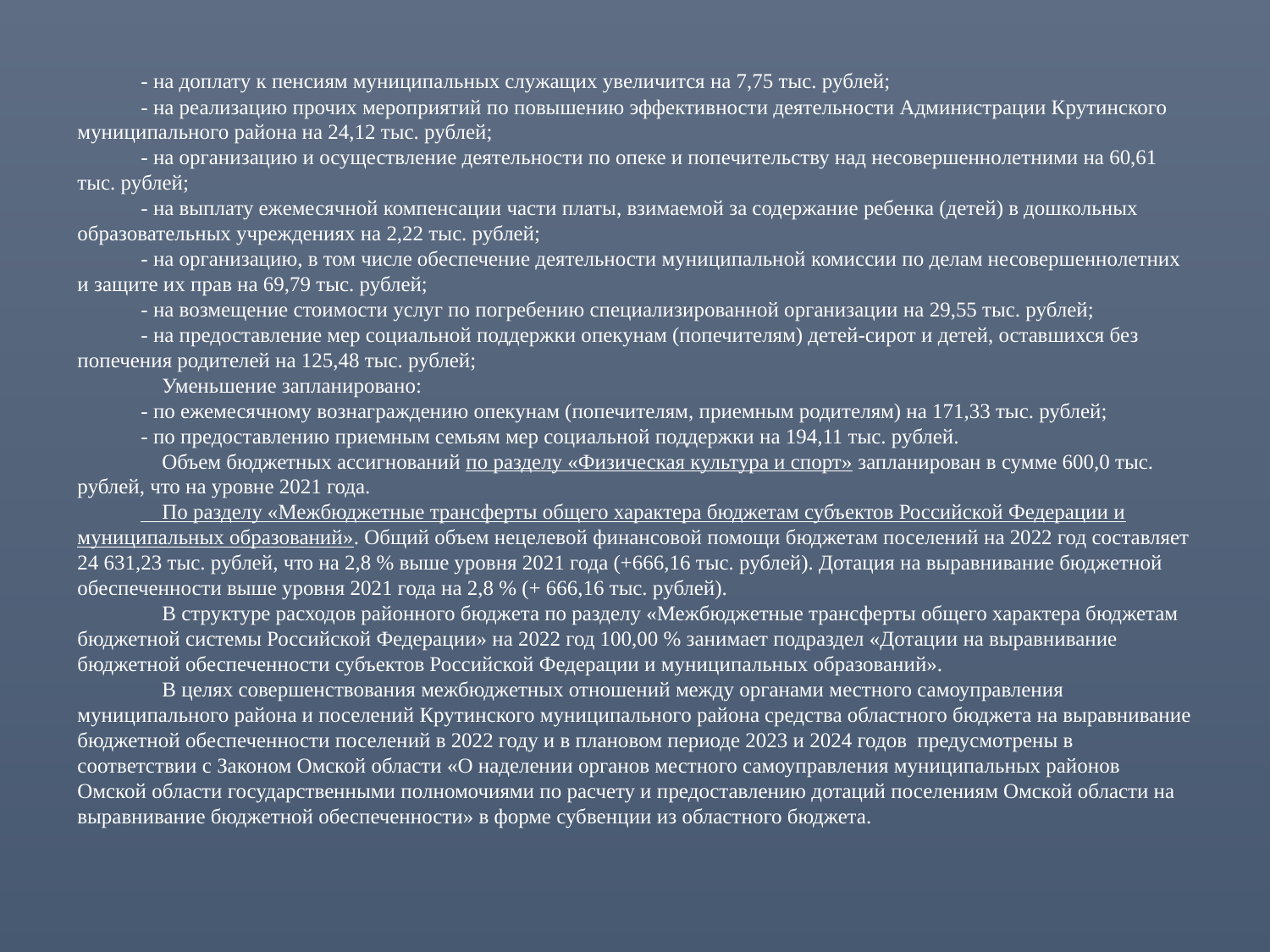

- на доплату к пенсиям муниципальных служащих увеличится на 7,75 тыс. рублей;
- на реализацию прочих мероприятий по повышению эффективности деятельности Администрации Крутинского муниципального района на 24,12 тыс. рублей;
- на организацию и осуществление деятельности по опеке и попечительству над несовершеннолетними на 60,61 тыс. рублей;
- на выплату ежемесячной компенсации части платы, взимаемой за содержание ребенка (детей) в дошкольных образовательных учреждениях на 2,22 тыс. рублей;
- на организацию, в том числе обеспечение деятельности муниципальной комиссии по делам несовершеннолетних и защите их прав на 69,79 тыс. рублей;
- на возмещение стоимости услуг по погребению специализированной организации на 29,55 тыс. рублей;
- на предоставление мер социальной поддержки опекунам (попечителям) детей-сирот и детей, оставшихся без попечения родителей на 125,48 тыс. рублей;
    Уменьшение запланировано:
- по ежемесячному вознаграждению опекунам (попечителям, приемным родителям) на 171,33 тыс. рублей;
- по предоставлению приемным семьям мер социальной поддержки на 194,11 тыс. рублей.
    Объем бюджетных ассигнований по разделу «Физическая культура и спорт» запланирован в сумме 600,0 тыс. рублей, что на уровне 2021 года.
    По разделу «Межбюджетные трансферты общего характера бюджетам субъектов Российской Федерации и муниципальных образований». Общий объем нецелевой финансовой помощи бюджетам поселений на 2022 год составляет 24 631,23 тыс. рублей, что на 2,8 % выше уровня 2021 года (+666,16 тыс. рублей). Дотация на выравнивание бюджетной обеспеченности выше уровня 2021 года на 2,8 % (+ 666,16 тыс. рублей).
    В структуре расходов районного бюджета по разделу «Межбюджетные трансферты общего характера бюджетам бюджетной системы Российской Федерации» на 2022 год 100,00 % занимает подраздел «Дотации на выравнивание бюджетной обеспеченности субъектов Российской Федерации и муниципальных образований».
    В целях совершенствования межбюджетных отношений между органами местного самоуправления муниципального района и поселений Крутинского муниципального района средства областного бюджета на выравнивание бюджетной обеспеченности поселений в 2022 году и в плановом периоде 2023 и 2024 годов  предусмотрены в соответствии с Законом Омской области «О наделении органов местного самоуправления муниципальных районов Омской области государственными полномочиями по расчету и предоставлению дотаций поселениям Омской области на выравнивание бюджетной обеспеченности» в форме субвенции из областного бюджета.